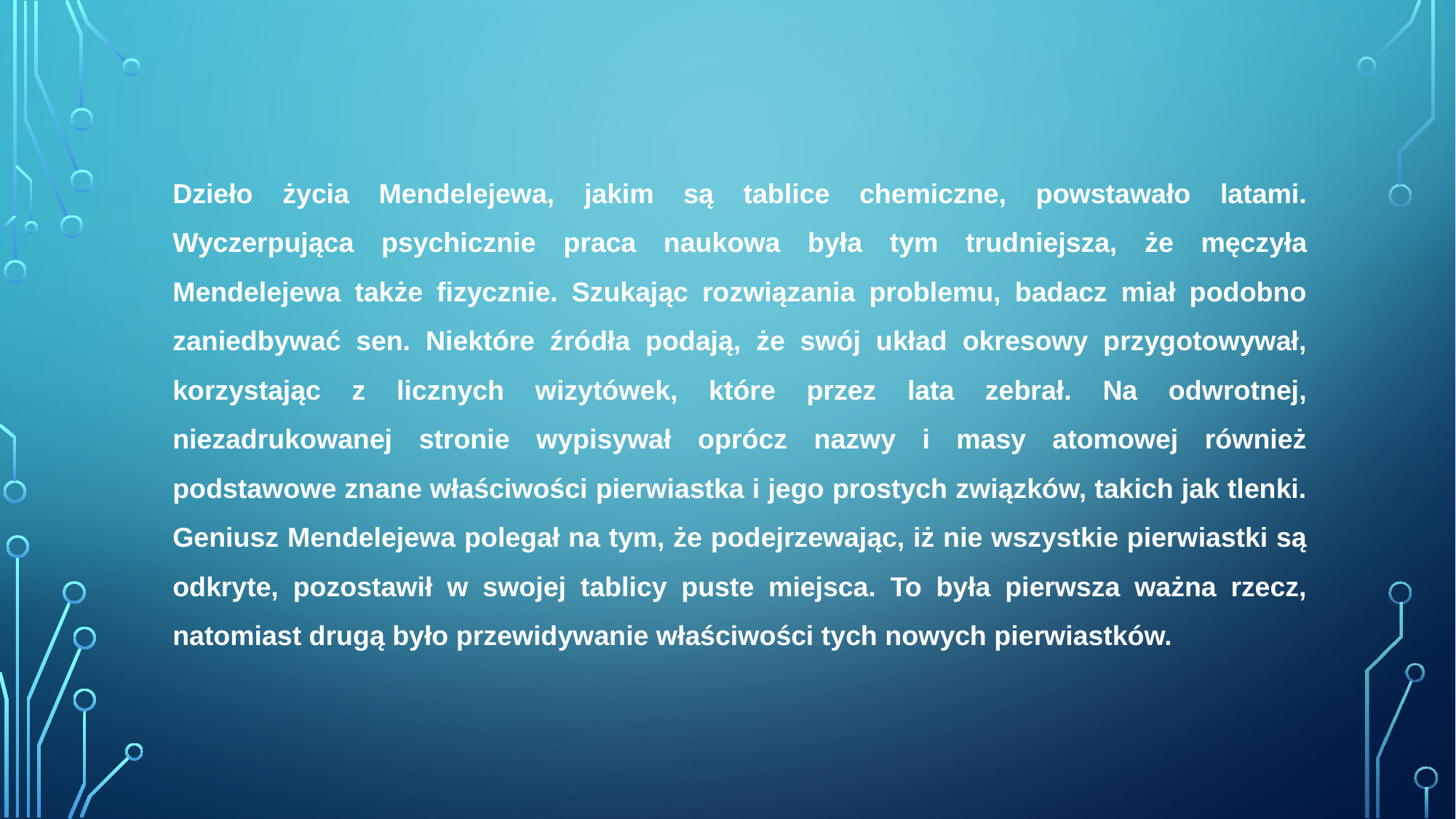

Dzieło życia Mendelejewa, jakim są tablice chemiczne, powstawało latami. Wyczerpująca psychicznie praca naukowa była tym trudniejsza, że męczyła Mendelejewa także fizycznie. Szukając rozwiązania problemu, badacz miał podobno zaniedbywać sen. Niektóre źródła podają, że swój układ okresowy przygotowywał, korzystając z licznych wizytówek, które przez lata zebrał. Na odwrotnej, niezadrukowanej stronie wypisywał oprócz nazwy i masy atomowej również podstawowe znane właściwości pierwiastka i jego prostych związków, takich jak tlenki. Geniusz Mendelejewa polegał na tym, że podejrzewając, iż nie wszystkie pierwiastki są odkryte, pozostawił w swojej tablicy puste miejsca. To była pierwsza ważna rzecz, natomiast drugą było przewidywanie właściwości tych nowych pierwiastków.